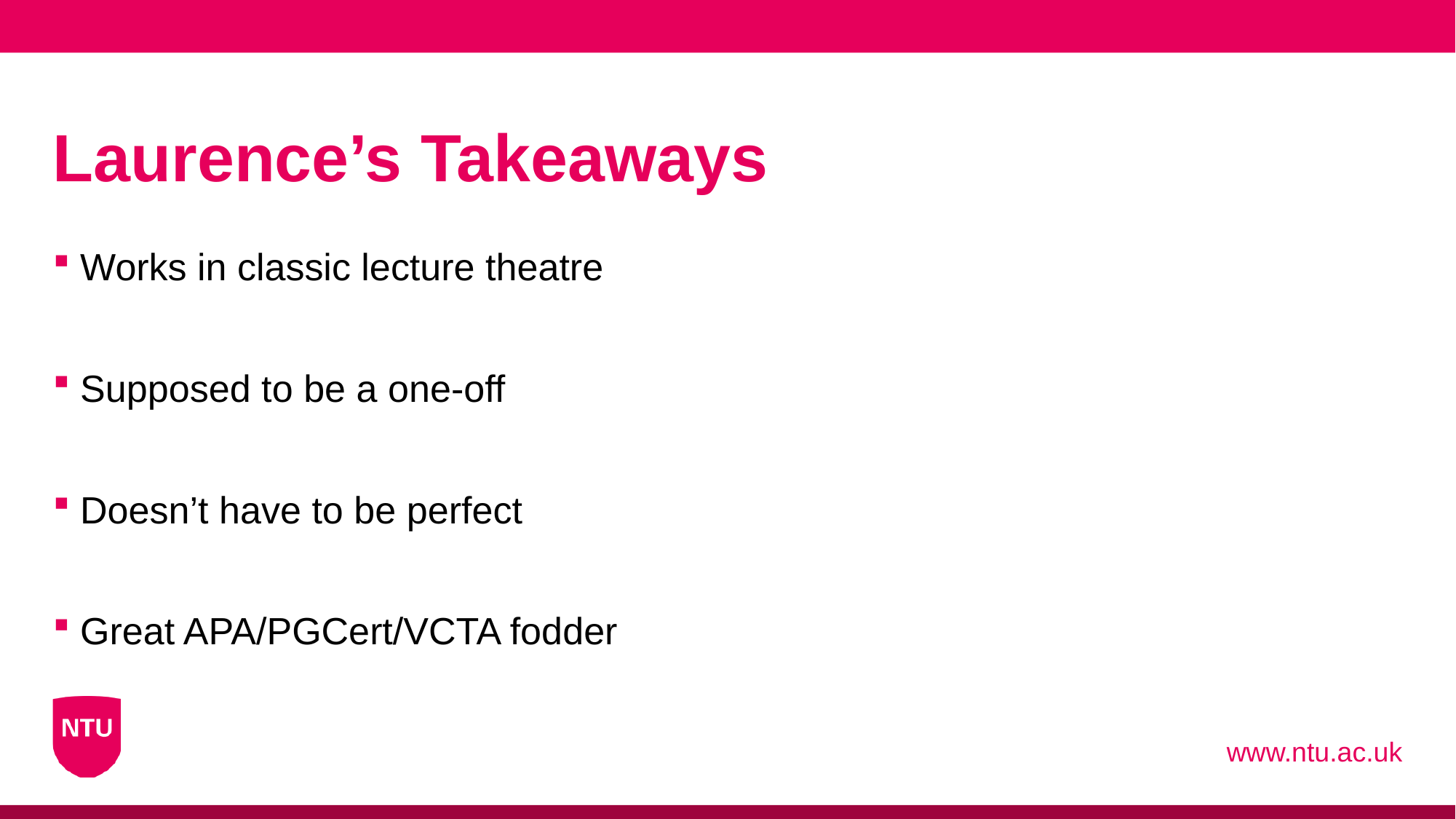

# Laurence’s Takeaways
Works in classic lecture theatre

Supposed to be a one-off

Doesn’t have to be perfect

Great APA/PGCert/VCTA fodder

www.ntu.ac.uk